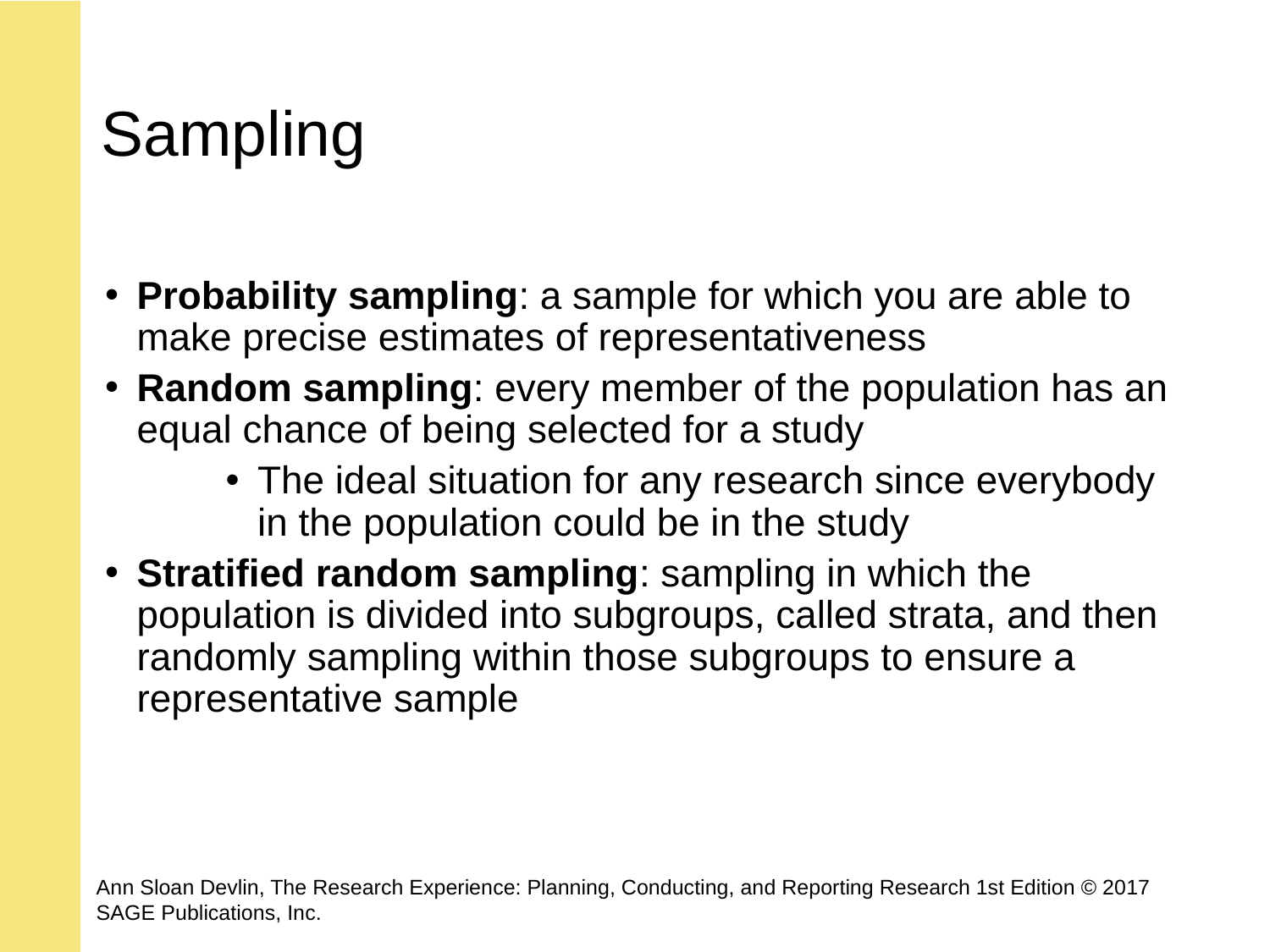

# Sampling
Probability sampling: a sample for which you are able to make precise estimates of representativeness
Random sampling: every member of the population has an equal chance of being selected for a study
The ideal situation for any research since everybody in the population could be in the study
Stratified random sampling: sampling in which the population is divided into subgroups, called strata, and then randomly sampling within those subgroups to ensure a representative sample